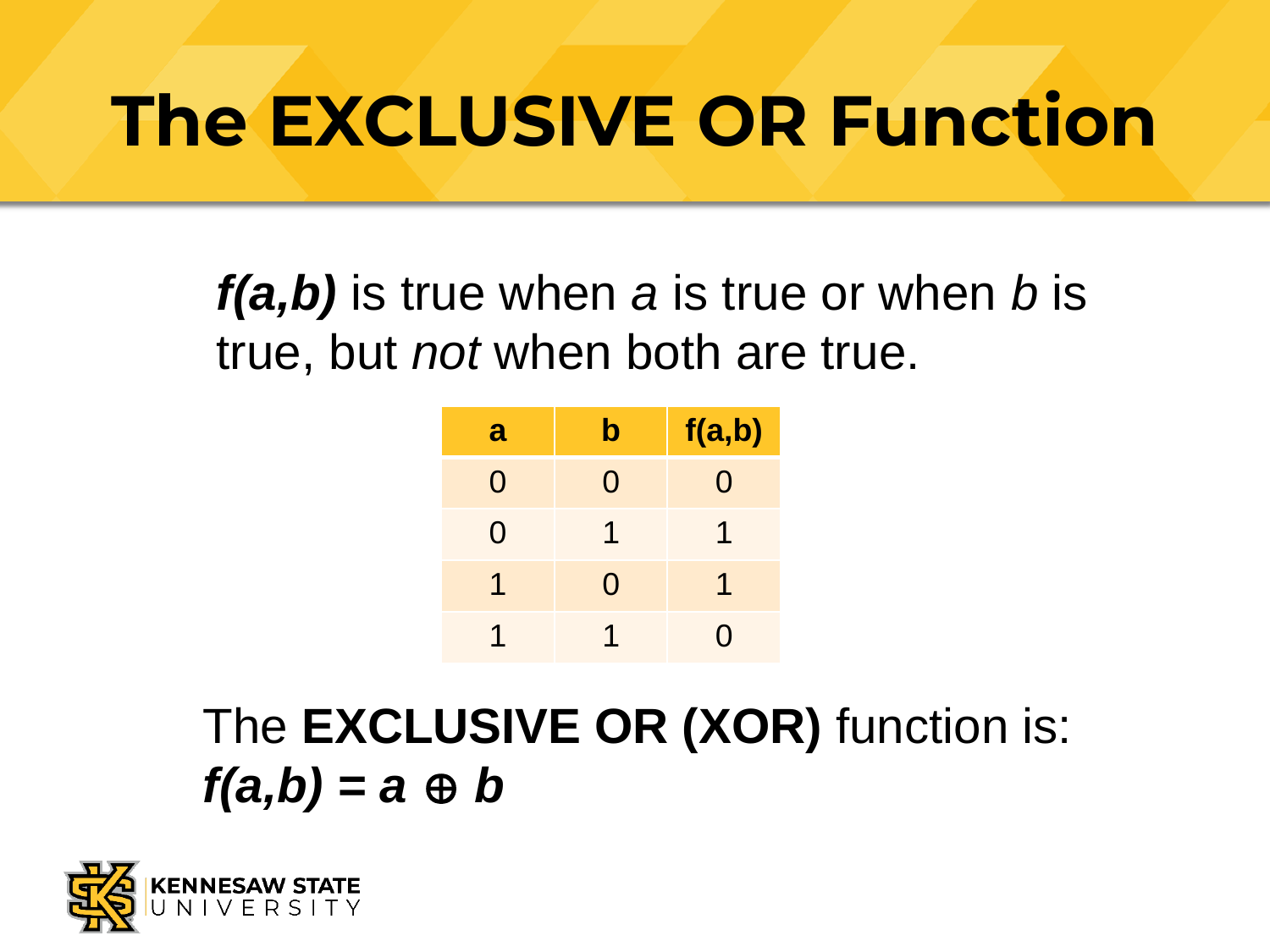

# The exclusive or Function
f(a,b) is true when a is true or when b is true, but not when both are true.
| a | b | f(a,b) |
| --- | --- | --- |
| 0 | 0 | 0 |
| 0 | 1 | 1 |
| 1 | 0 | 1 |
| 1 | 1 | 0 |
The EXCLUSIVE OR (XOR) function is: 	f(a,b) = a ⊕ b